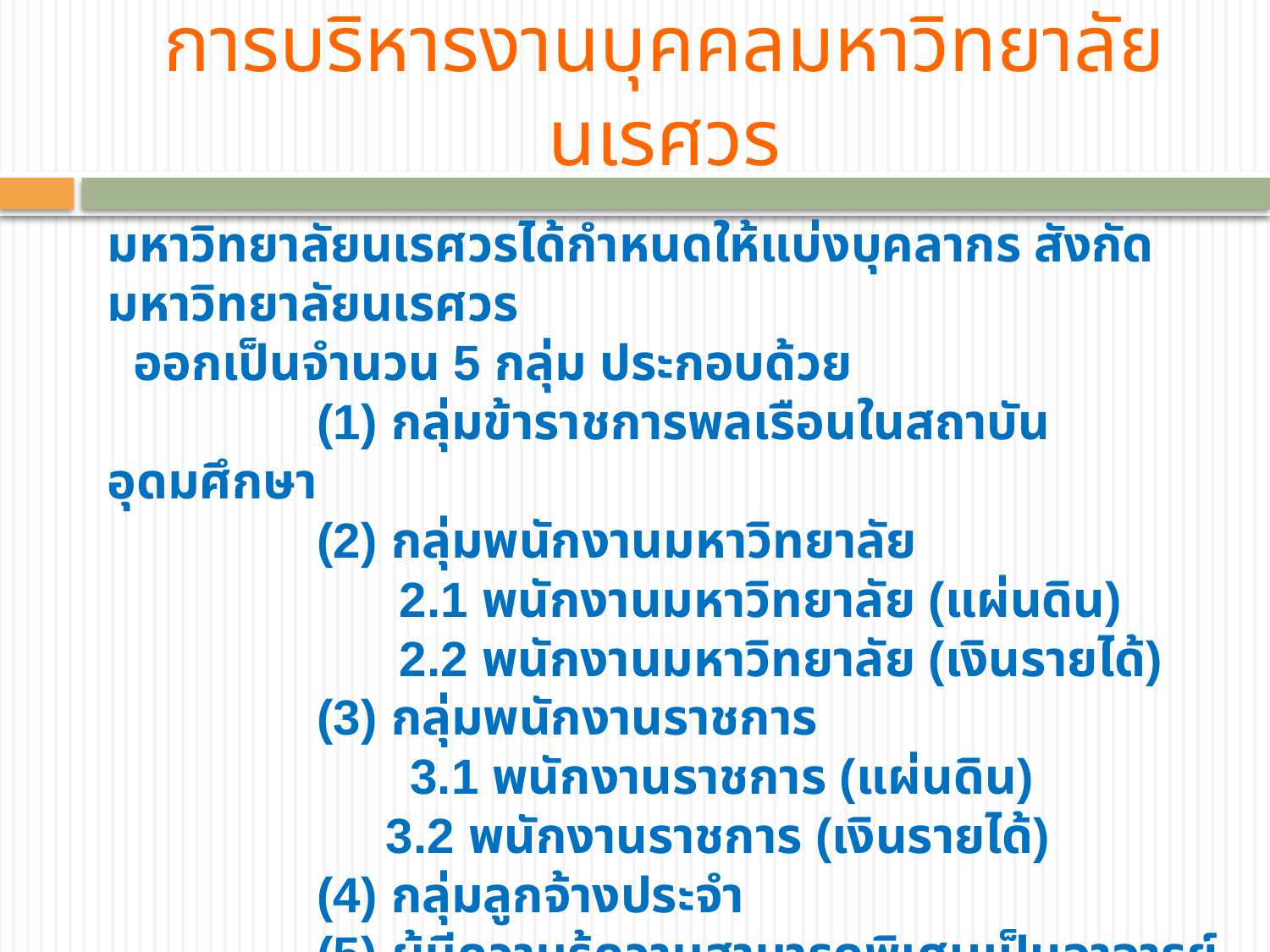

# การบริหารงานบุคคลมหาวิทยาลัยนเรศวร
มหาวิทยาลัยนเรศวรได้กำหนดให้แบ่งบุคลากร สังกัดมหาวิทยาลัยนเรศวร
  ออกเป็นจำนวน 5 กลุ่ม ประกอบด้วย
	      (1) กลุ่มข้าราชการพลเรือนในสถาบันอุดมศึกษา
	      (2) กลุ่มพนักงานมหาวิทยาลัย
	            2.1 พนักงานมหาวิทยาลัย (แผ่นดิน)
	            2.2 พนักงานมหาวิทยาลัย (เงินรายได้)
	      (3) กลุ่มพนักงานราชการ
                      3.1 พนักงานราชการ (แผ่นดิน)
	           3.2 พนักงานราชการ (เงินรายได้)
	      (4) กลุ่มลูกจ้างประจำ
	      (5) ผู้มีความรู้ความสามารถพิเศษเป็นอาจารย์ในมหาวิทยาลัย
                      ผู้เกษียณอายุราชการและลูกจ้างชั่วคราวชาวต่างประเทศ